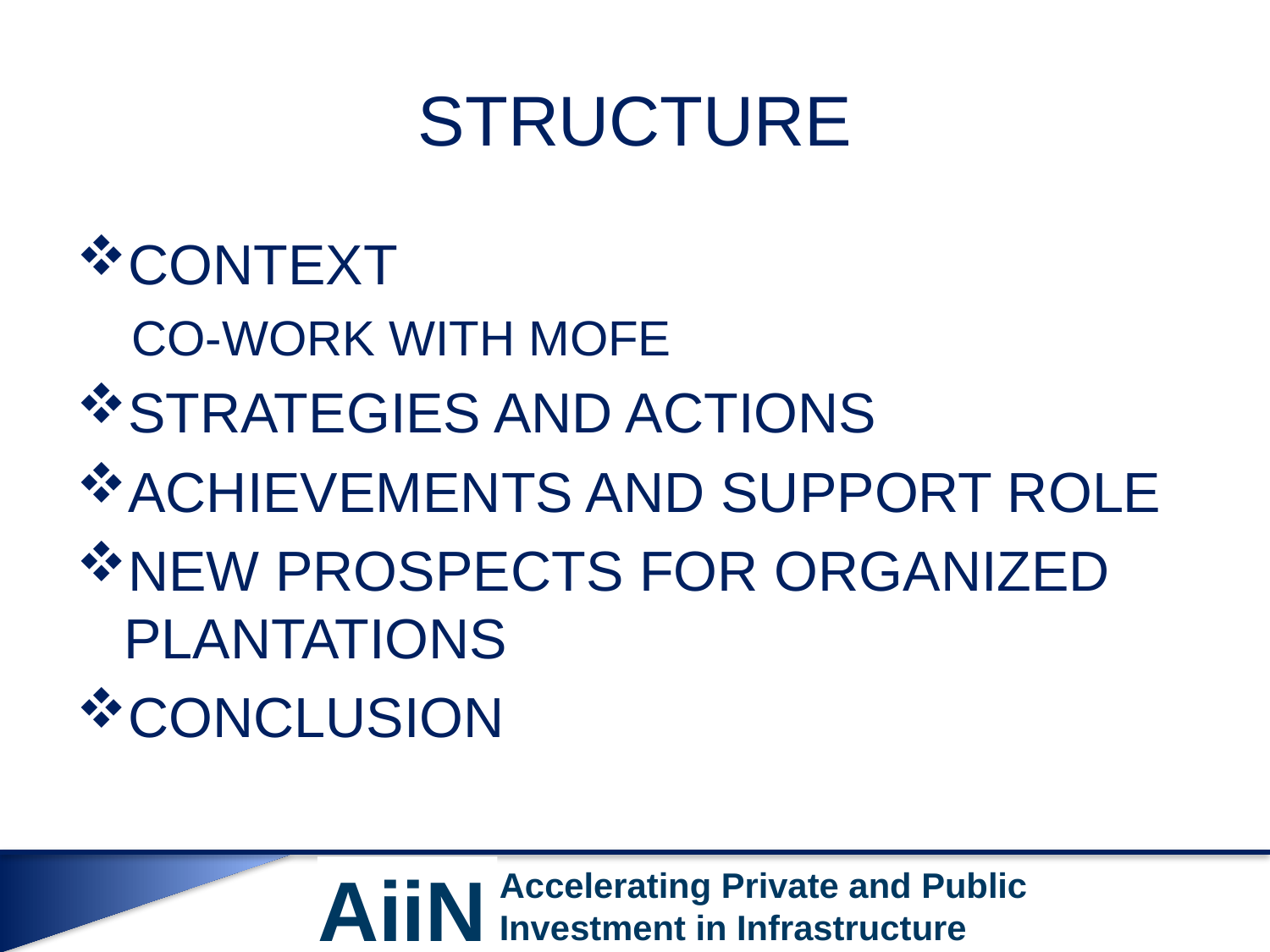

# STRUCTURE
CONTEXT
CO-WORK WITH MOFE
STRATEGIES AND ACTIONS
ACHIEVEMENTS AND SUPPORT ROLE
NEW PROSPECTS FOR ORGANIZED PLANTATIONS
CONCLUSION